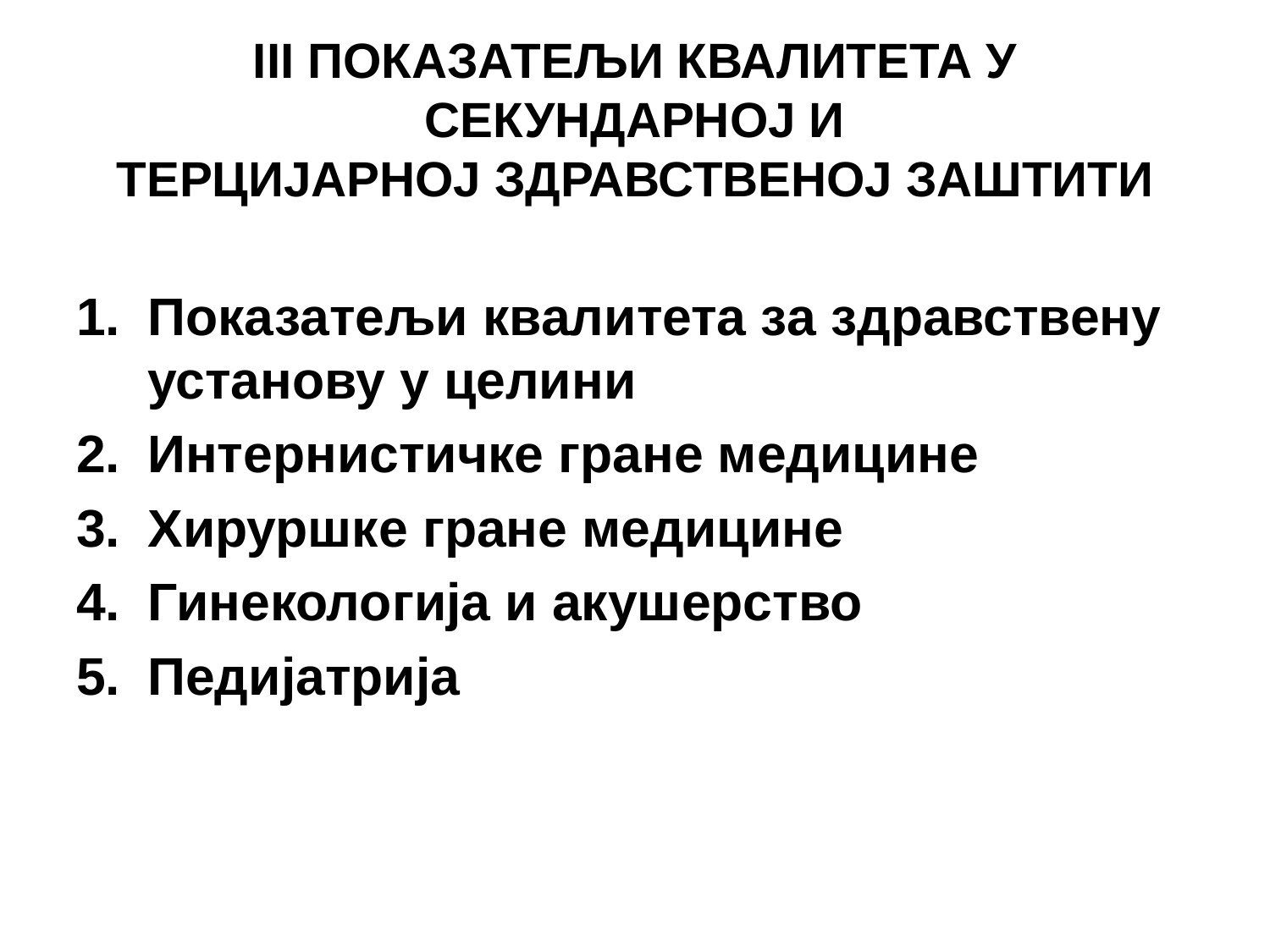

# III ПОКАЗАТЕЉИ КВАЛИТЕТА У СЕКУНДАРНОЈ И ТЕРЦИЈАРНОЈ ЗДРАВСТВЕНОЈ ЗАШТИТИ
Показатељи квалитета за здравствену установу у целини
Интернистичке гране медицине
Хируршке гране медицине
Гинекологија и акушерство
Педијатрија